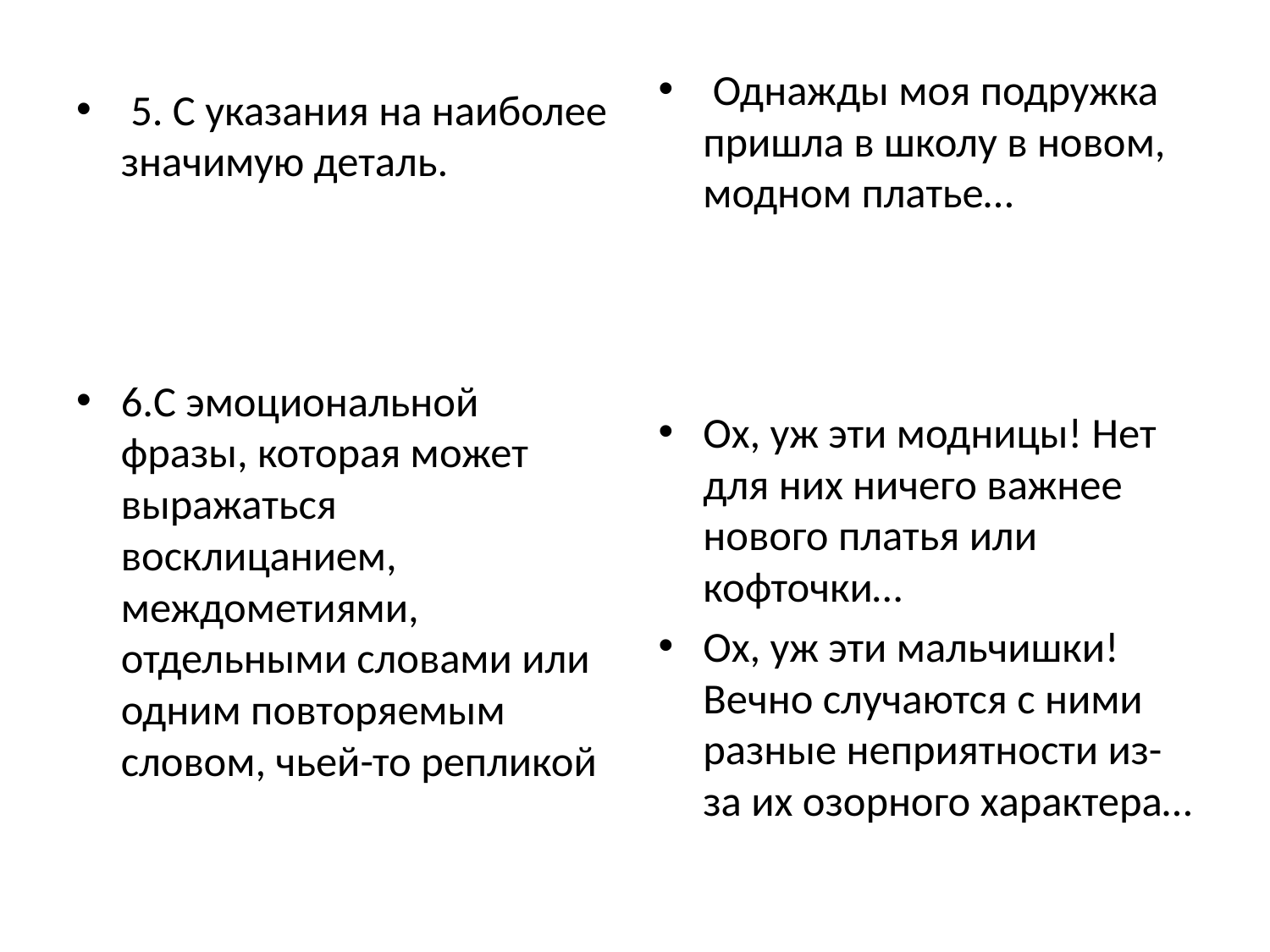

Однажды моя подружка пришла в школу в новом, модном платье…

Ох, уж эти модницы! Нет для них ничего важнее нового платья или кофточки…
Ох, уж эти мальчишки! Вечно случаются с ними разные неприятности из-за их озорного характера…
 5. С указания на наиболее значимую деталь.

6.С эмоциональной фразы, которая может выражаться  восклицанием, междометиями, отдельными словами или одним повторяемым словом, чьей-то репликой